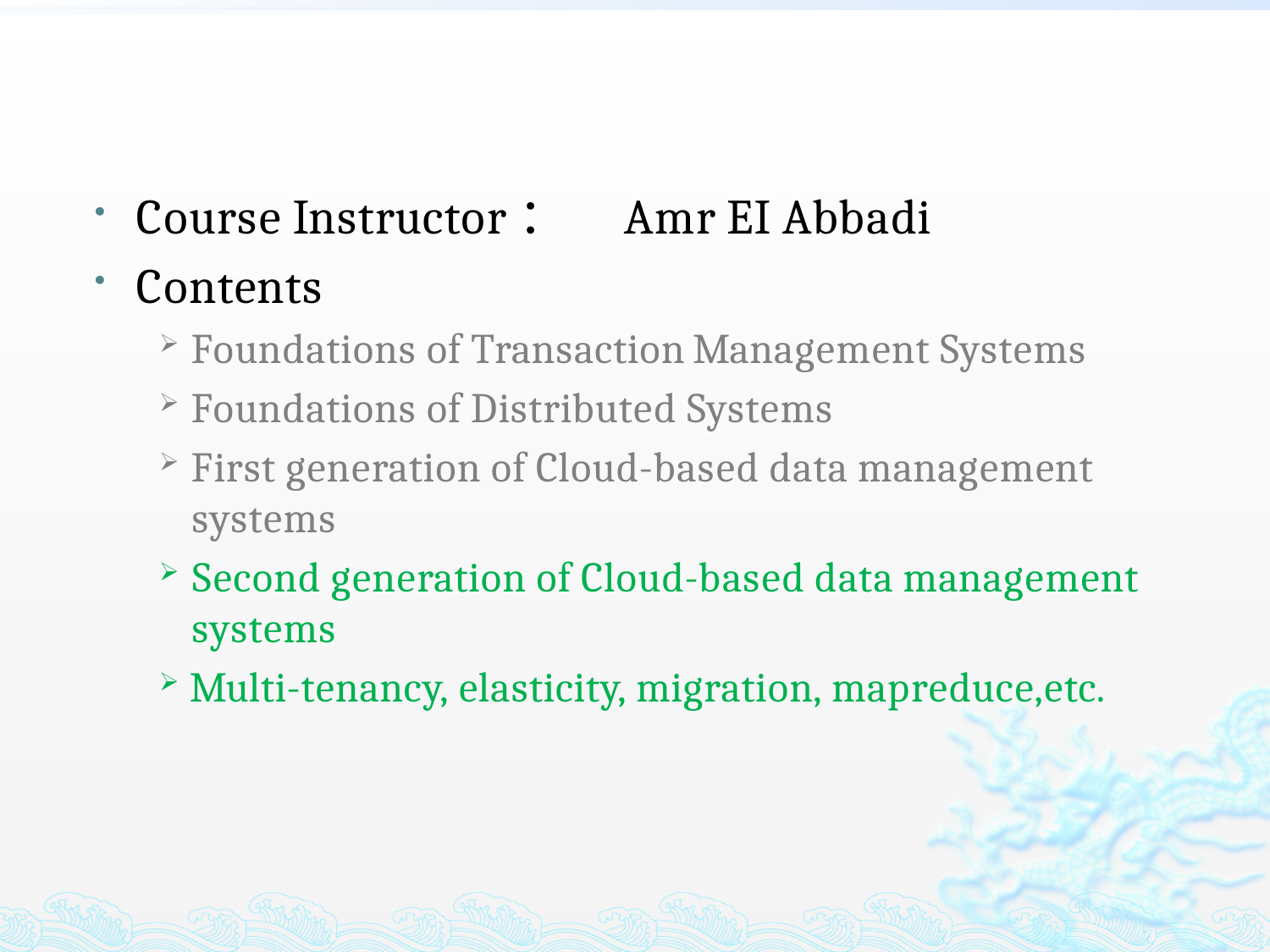

Course Instructor：    Amr EI Abbadi
Contents
Foundations of Transaction Management Systems
Foundations of Distributed Systems
First generation of Cloud-based data management systems
Second generation of Cloud-based data management systems
Multi-tenancy, elasticity, migration, mapreduce,etc.